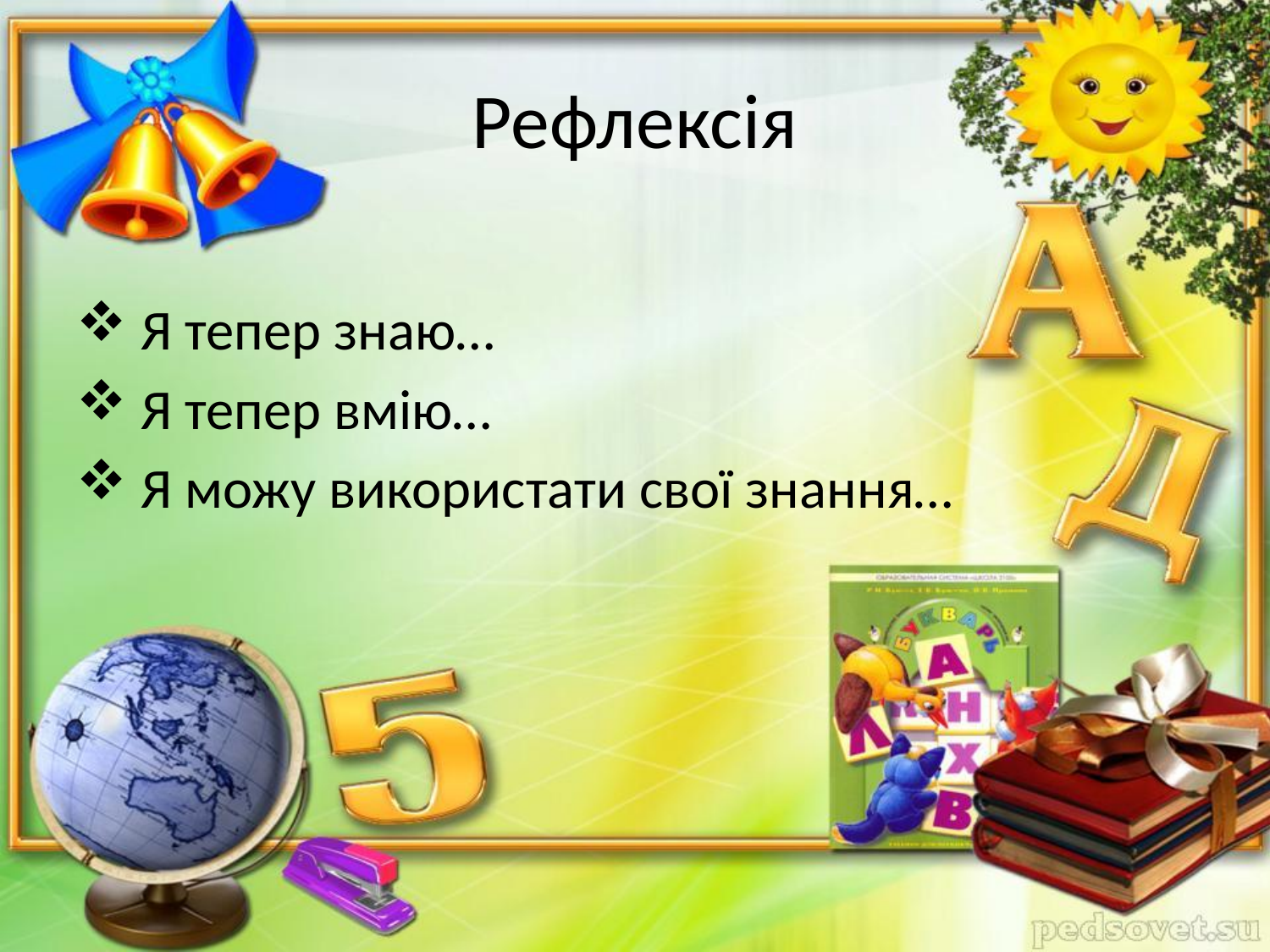

# Рефлексія
 Я тепер знаю…
 Я тепер вмію…
 Я можу використати свої знання…